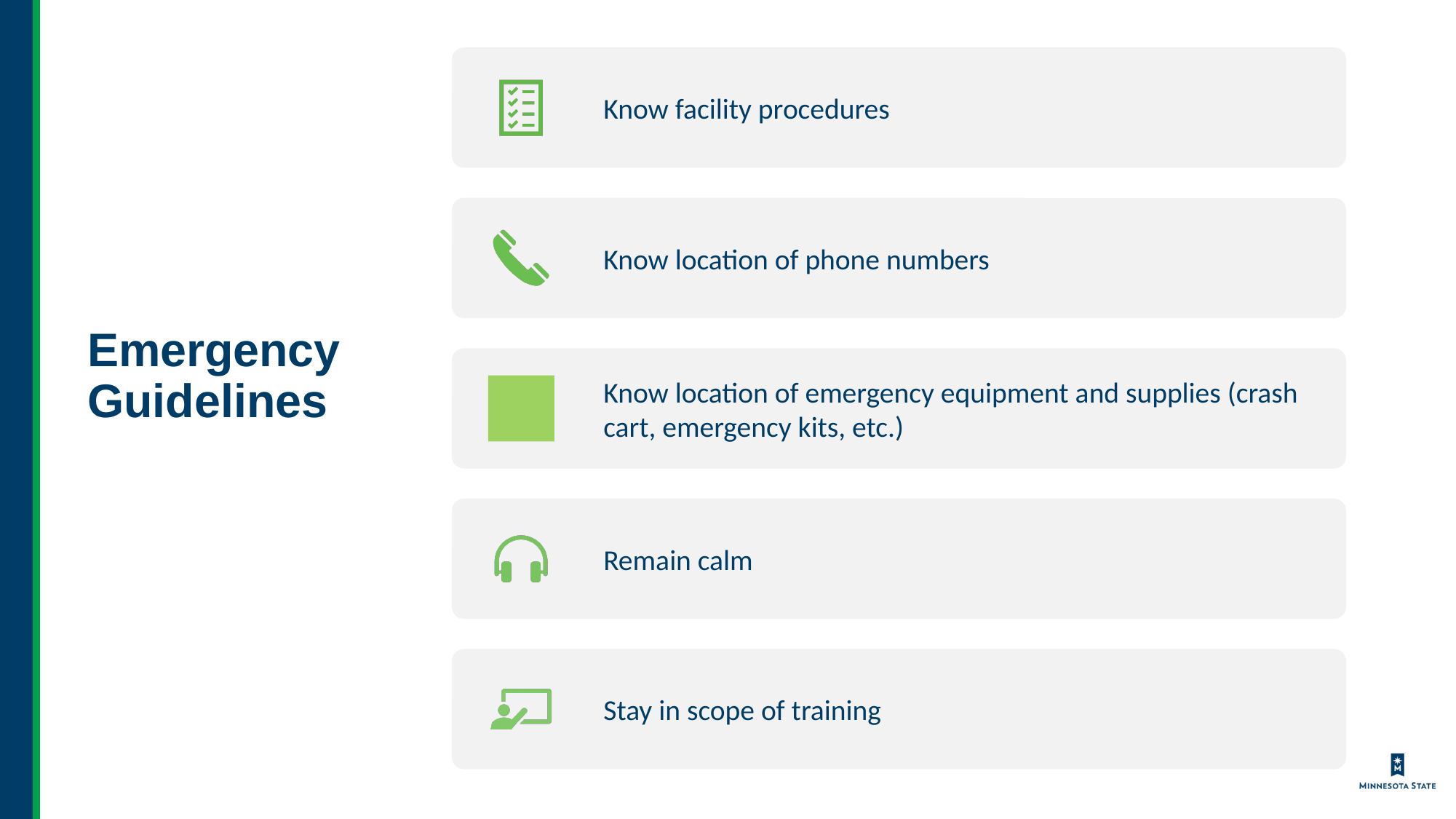

Know facility procedures
Know location of phone numbers
Know location of emergency equipment and supplies (crash cart, emergency kits, etc.)
Remain calm
Stay in scope of training
# Emergency Guidelines